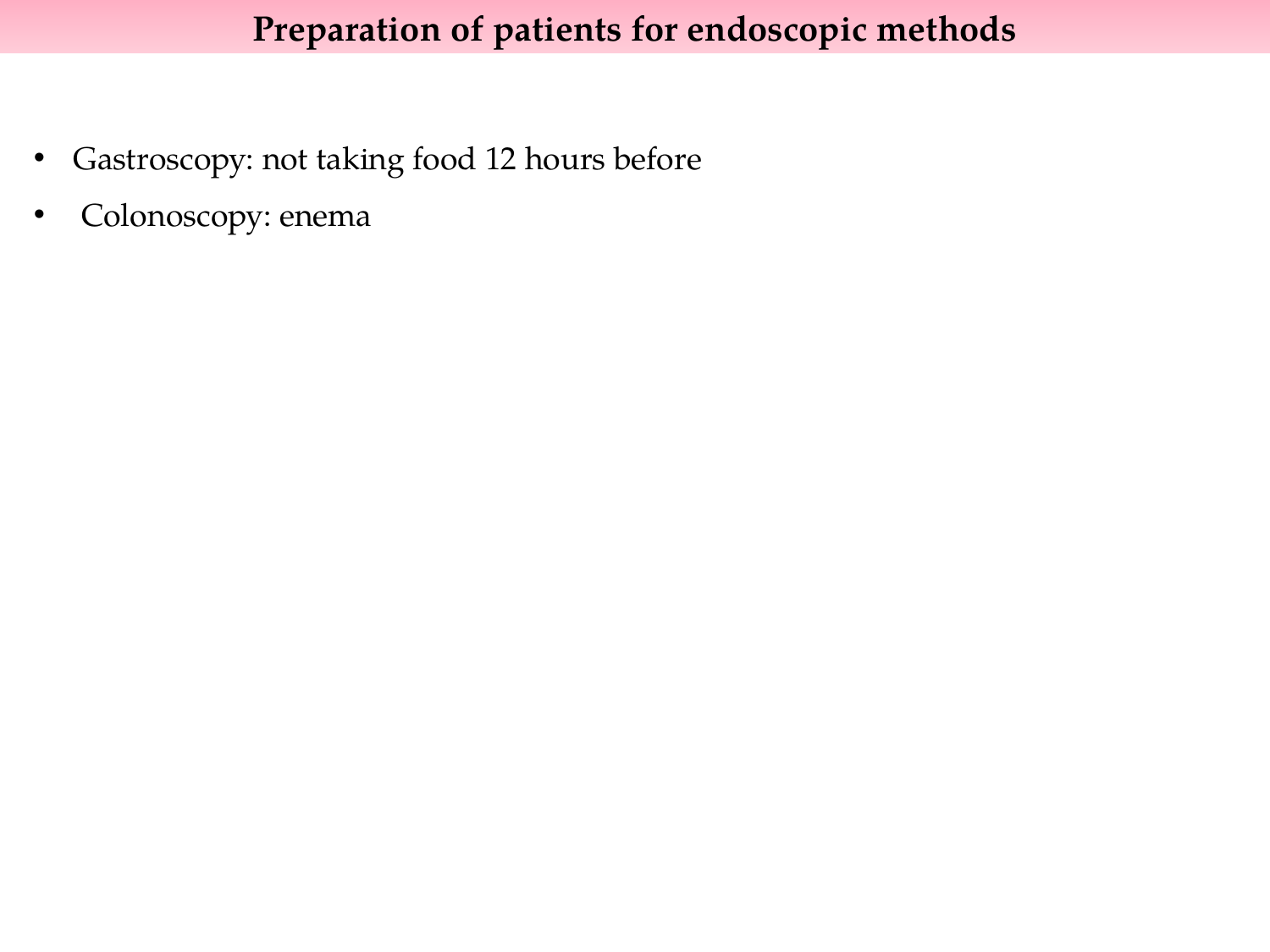

Preparation of patients for endoscopic methods
Gastroscopy: not taking food 12 hours before
Colonoscopy: enema